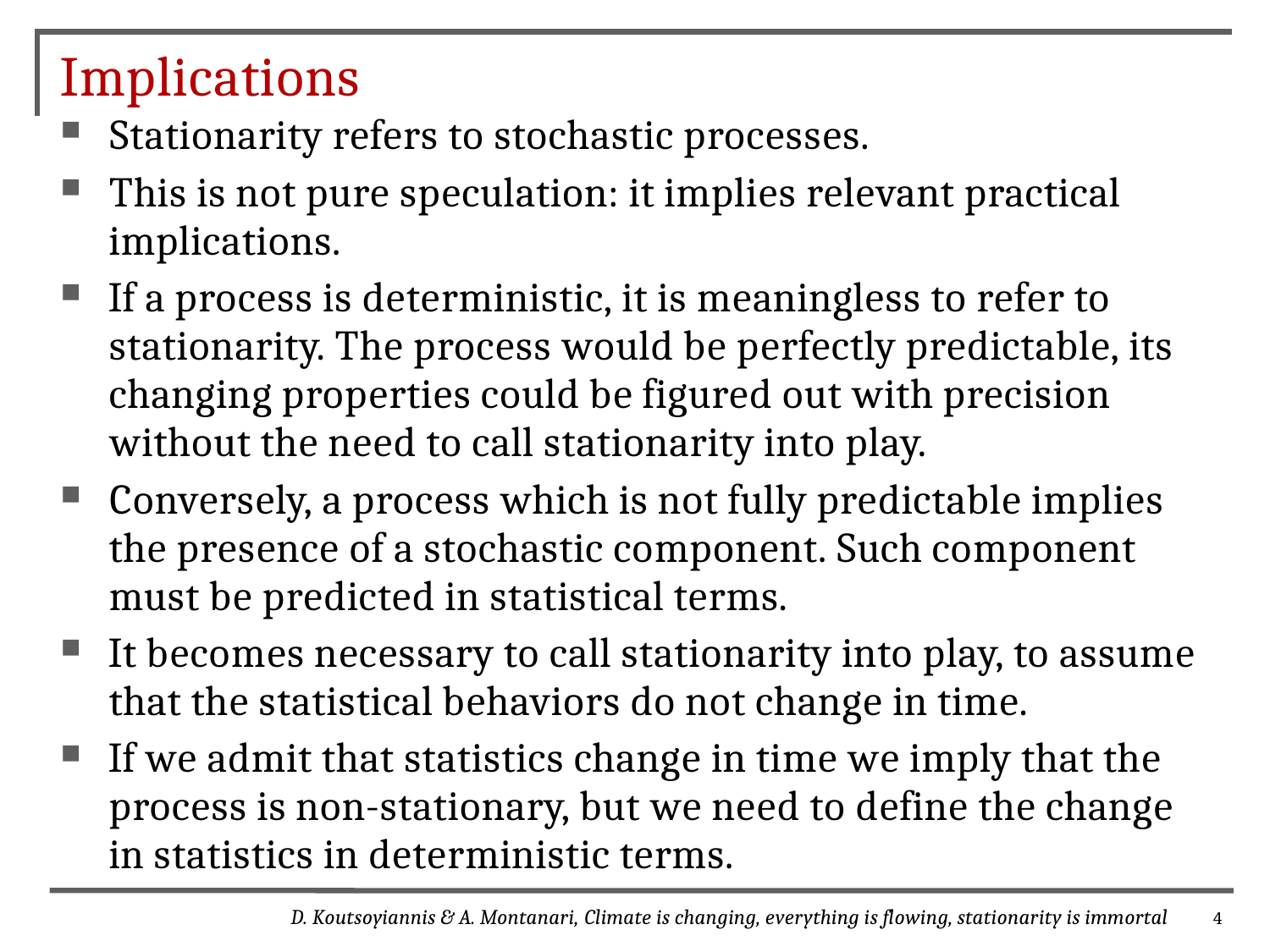

# Implications
Stationarity refers to stochastic processes.
This is not pure speculation: it implies relevant practical implications.
If a process is deterministic, it is meaningless to refer to stationarity. The process would be perfectly predictable, its changing properties could be figured out with precision without the need to call stationarity into play.
Conversely, a process which is not fully predictable implies the presence of a stochastic component. Such component must be predicted in statistical terms.
It becomes necessary to call stationarity into play, to assume that the statistical behaviors do not change in time.
If we admit that statistics change in time we imply that the process is non-stationary, but we need to define the change in statistics in deterministic terms.
4
D. Koutsoyiannis & A. Montanari, Climate is changing, everything is flowing, stationarity is immortal